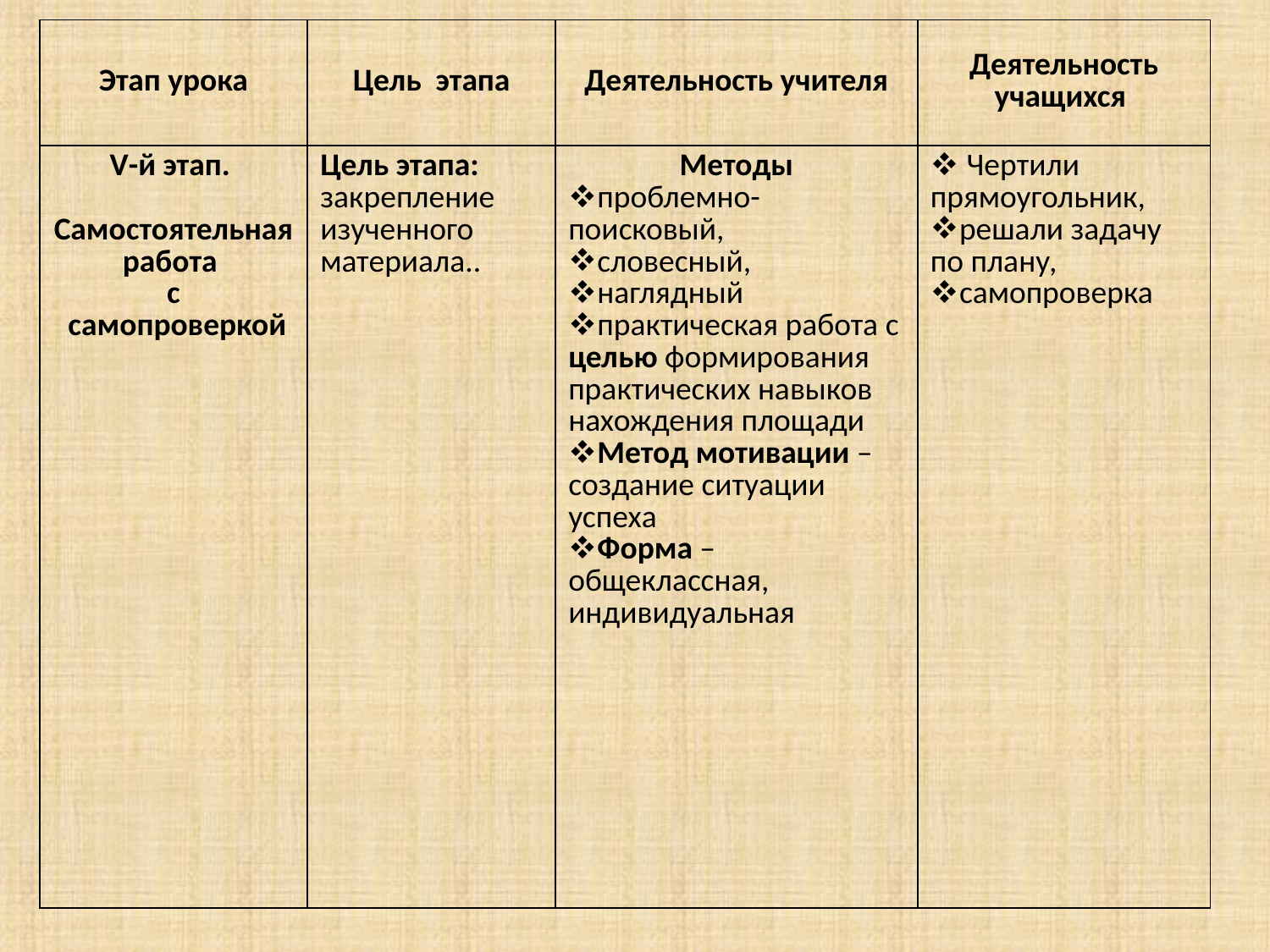

| Этап урока | Цель этапа | Деятельность учителя | Деятельность учащихся |
| --- | --- | --- | --- |
| V-й этап. Самостоятельная работа с самопроверкой | Цель этапа: закрепление изученного материала.. | Методы проблемно-поисковый, словесный, наглядный практическая работа с целью формирования практических навыков нахождения площади Метод мотивации – создание ситуации успеха Форма –общеклассная, индивидуальная | Чертили прямоугольник, решали задачу по плану, самопроверка |